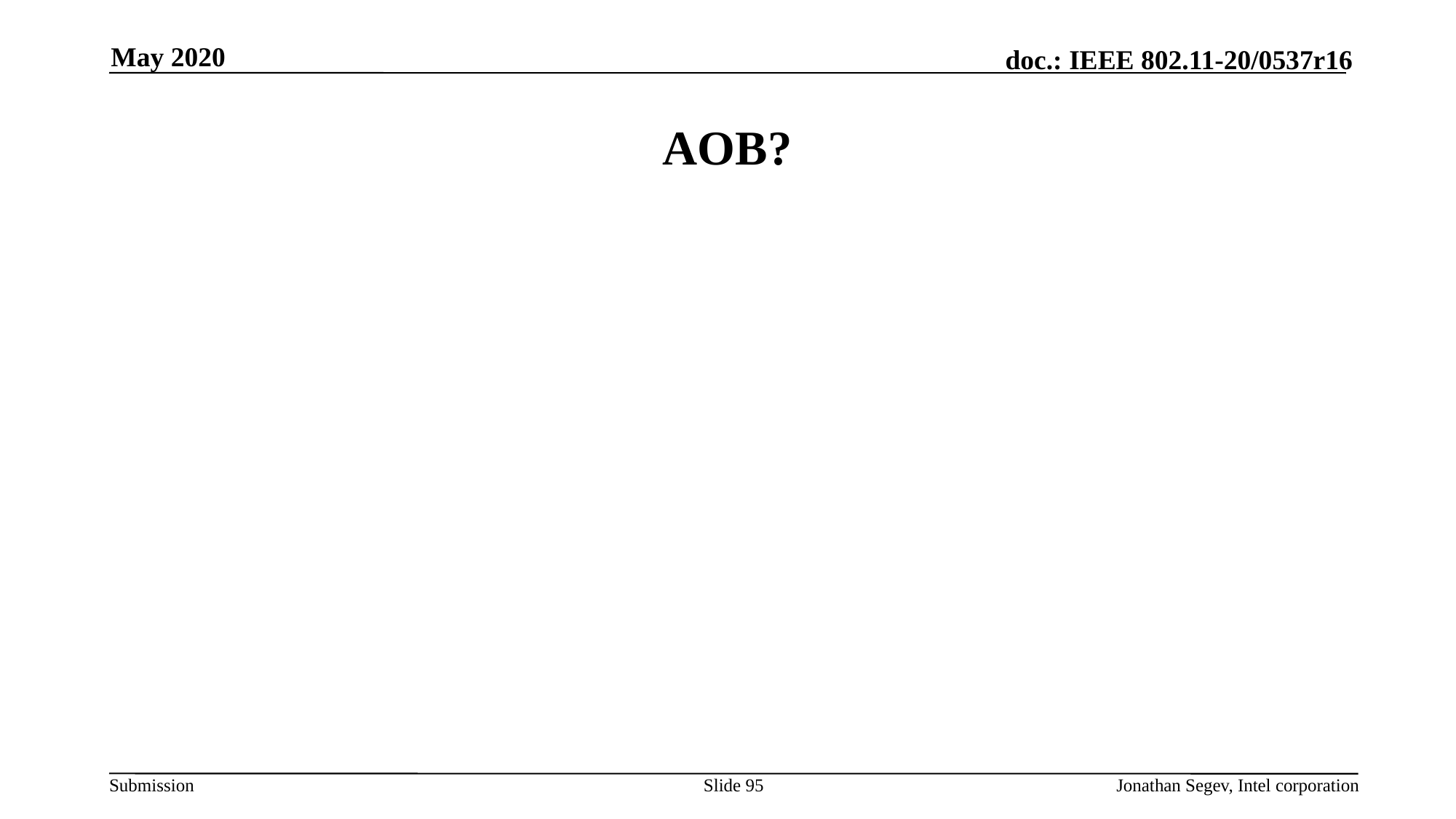

May 2020
# AOB?

Slide 95
Jonathan Segev, Intel corporation